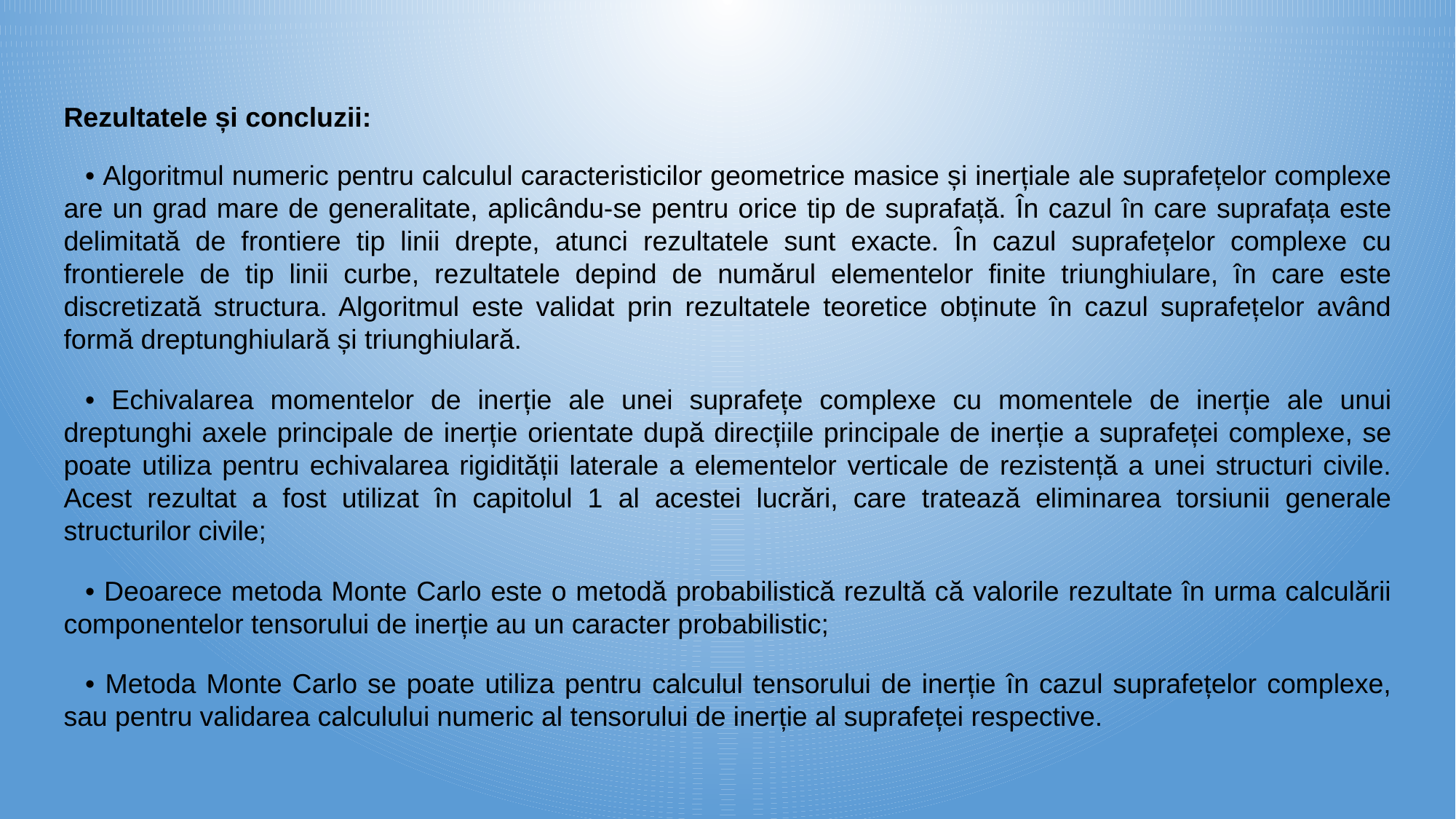

Rezultatele și concluzii:
• Algoritmul numeric pentru calculul caracteristicilor geometrice masice și inerțiale ale suprafețelor complexe are un grad mare de generalitate, aplicându-se pentru orice tip de suprafață. În cazul în care suprafața este delimitată de frontiere tip linii drepte, atunci rezultatele sunt exacte. În cazul suprafețelor complexe cu frontierele de tip linii curbe, rezultatele depind de numărul elementelor finite triunghiulare, în care este discretizată structura. Algoritmul este validat prin rezultatele teoretice obținute în cazul suprafețelor având formă dreptunghiulară și triunghiulară.
• Echivalarea momentelor de inerție ale unei suprafețe complexe cu momentele de inerție ale unui dreptunghi axele principale de inerție orientate după direcțiile principale de inerție a suprafeței complexe, se poate utiliza pentru echivalarea rigidității laterale a elementelor verticale de rezistență a unei structuri civile. Acest rezultat a fost utilizat în capitolul 1 al acestei lucrări, care tratează eliminarea torsiunii generale structurilor civile;
• Deoarece metoda Monte Carlo este o metodă probabilistică rezultă că valorile rezultate în urma calculării componentelor tensorului de inerție au un caracter probabilistic;
• Metoda Monte Carlo se poate utiliza pentru calculul tensorului de inerție în cazul suprafețelor complexe, sau pentru validarea calculului numeric al tensorului de inerție al suprafeței respective.